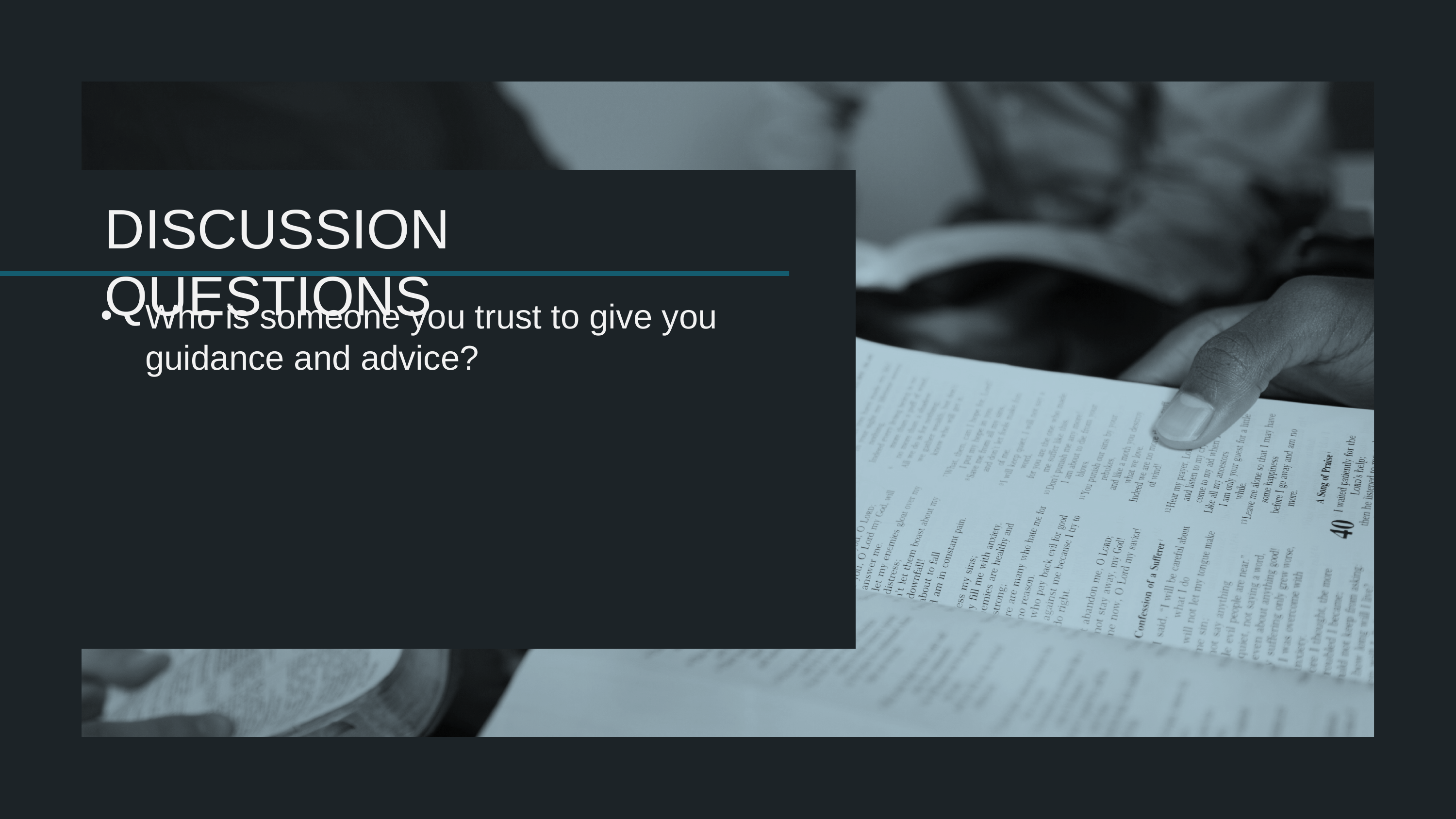

Who is someone you trust to give you guidance and advice?